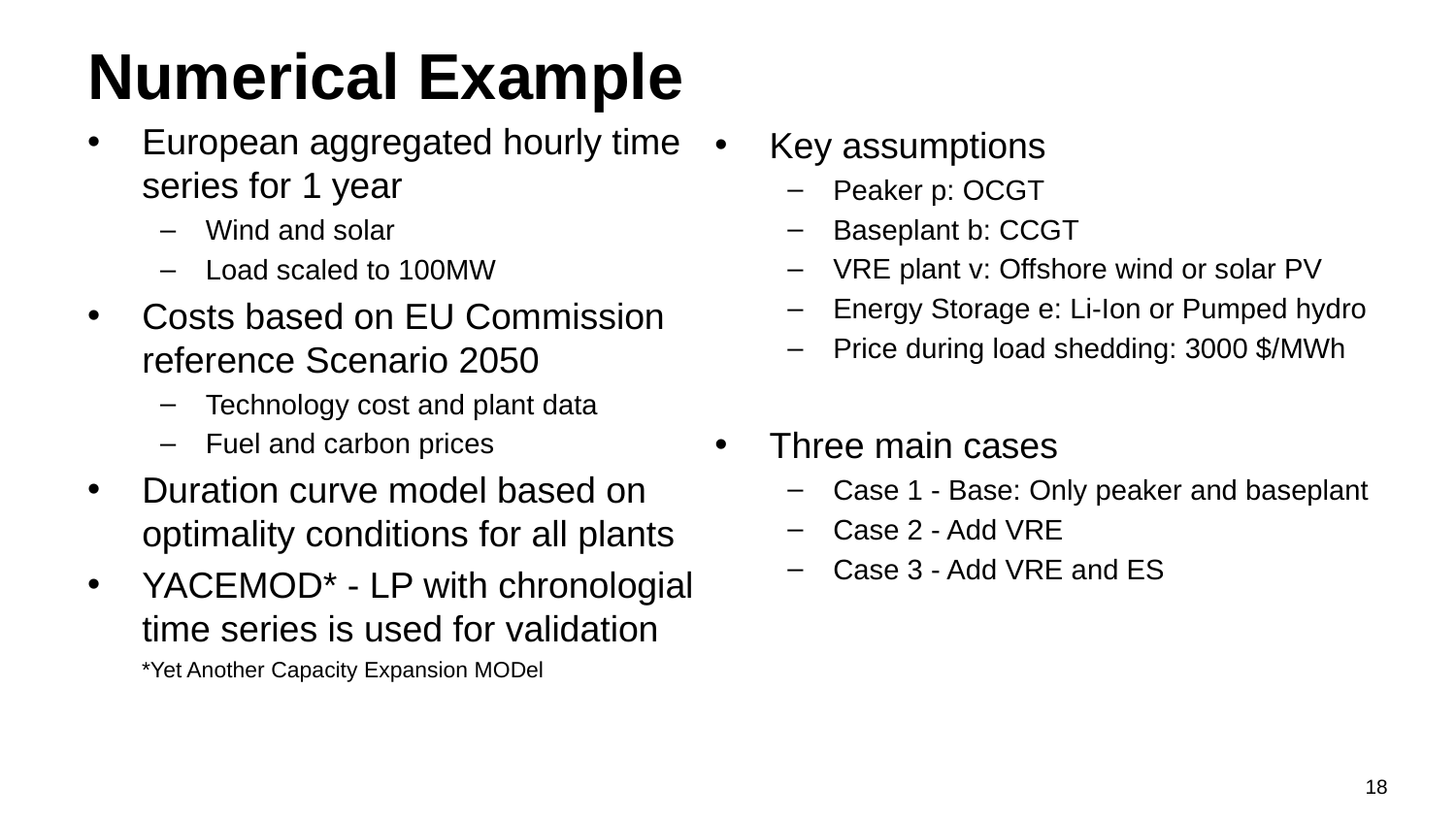

# Numerical Example
European aggregated hourly time series for 1 year
Wind and solar
Load scaled to 100MW
Costs based on EU Commission reference Scenario 2050
Technology cost and plant data
Fuel and carbon prices
Duration curve model based on optimality conditions for all plants
YACEMOD* - LP with chronologial time series is used for validation
        *Yet Another Capacity Expansion MODel

Key assumptions
Peaker p: OCGT
Baseplant b: CCGT
VRE plant v: Offshore wind or solar PV
Energy Storage e: Li-Ion or Pumped hydro
Price during load shedding: 3000 $/MWh

Three main cases
Case 1 - Base: Only peaker and baseplant
Case 2 - Add VRE
Case 3 - Add VRE and ES